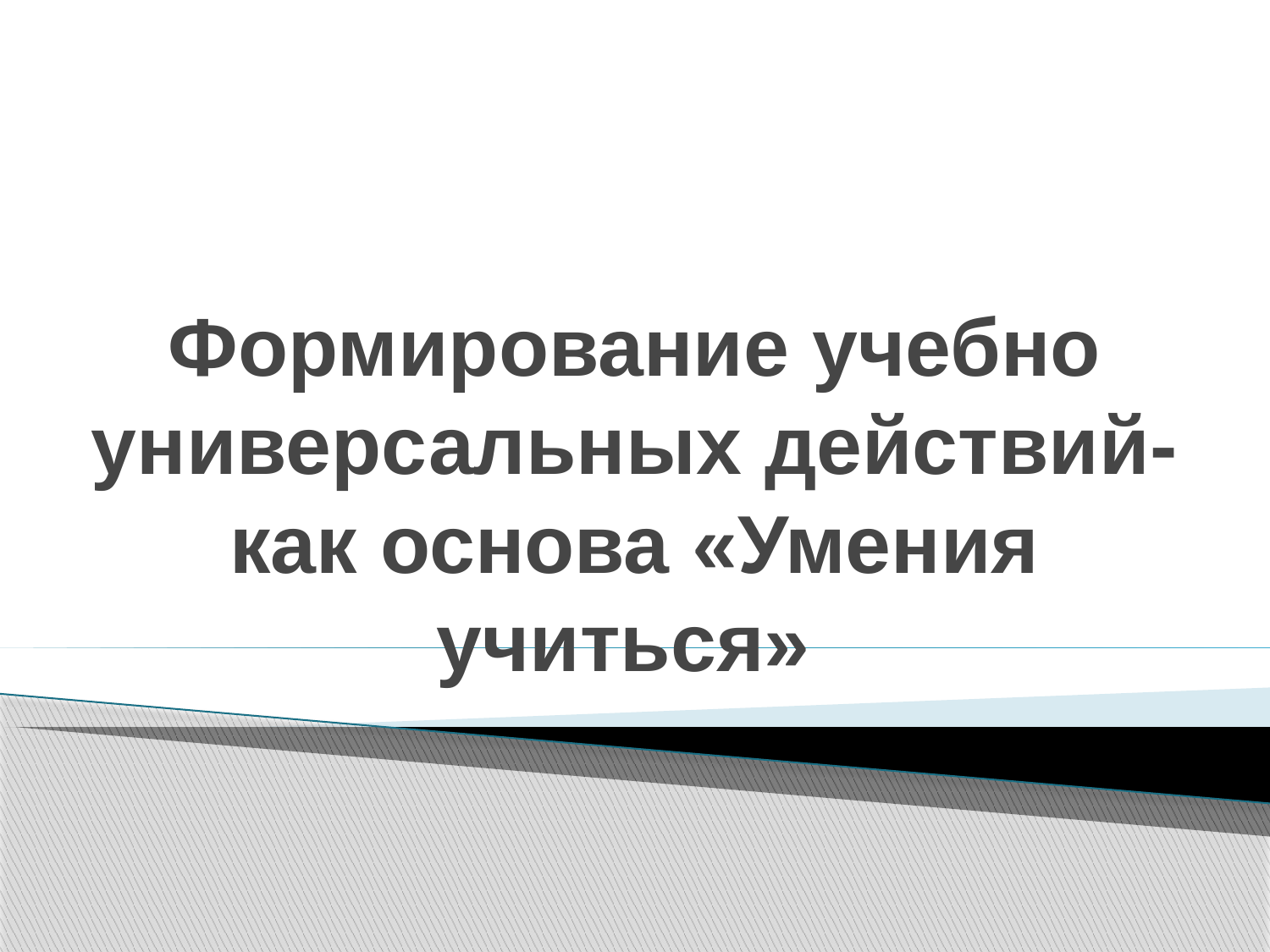

# Формирование учебно универсальных действий- как основа «Умения учиться»